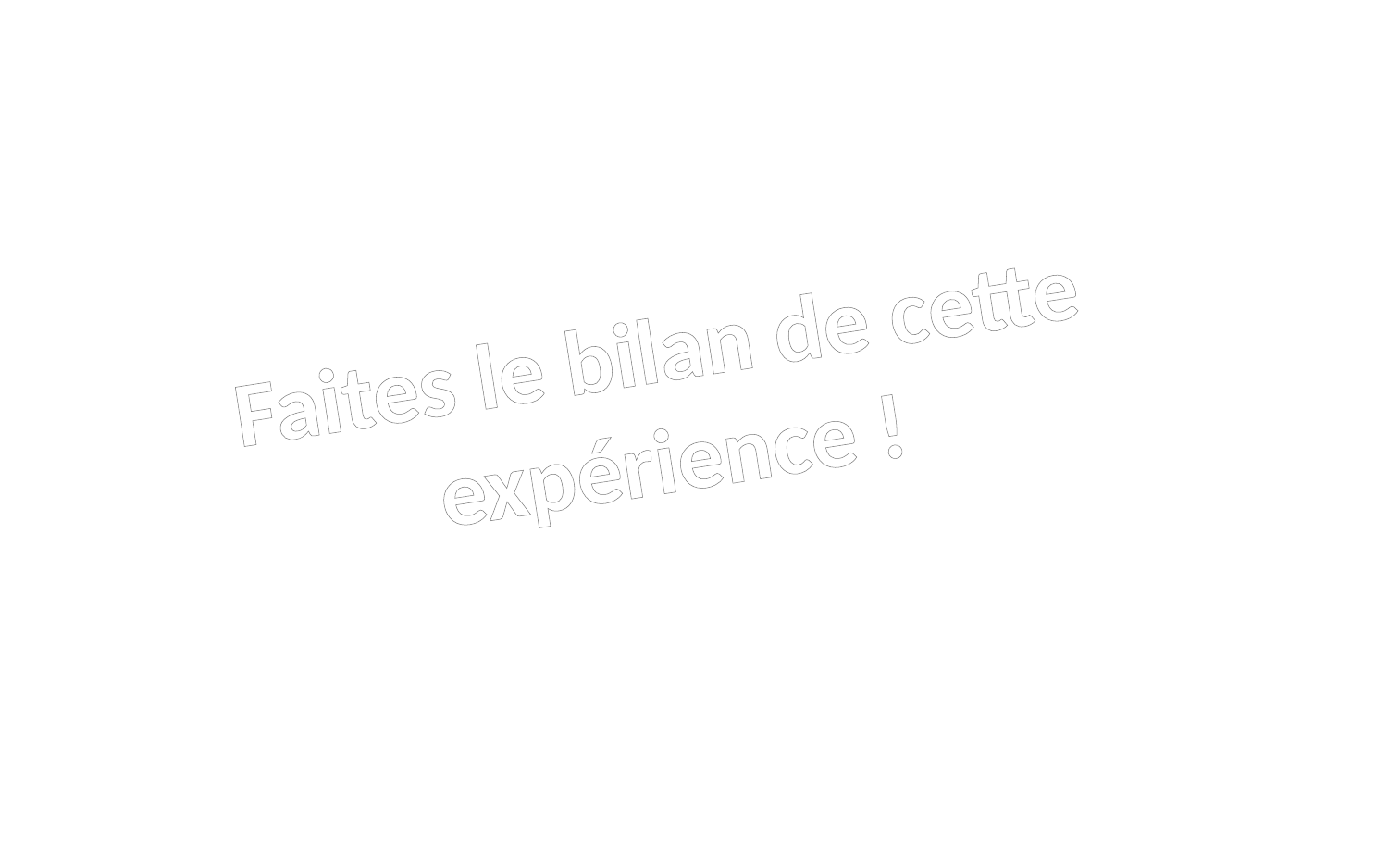

Faites le bilan de cette expérience !